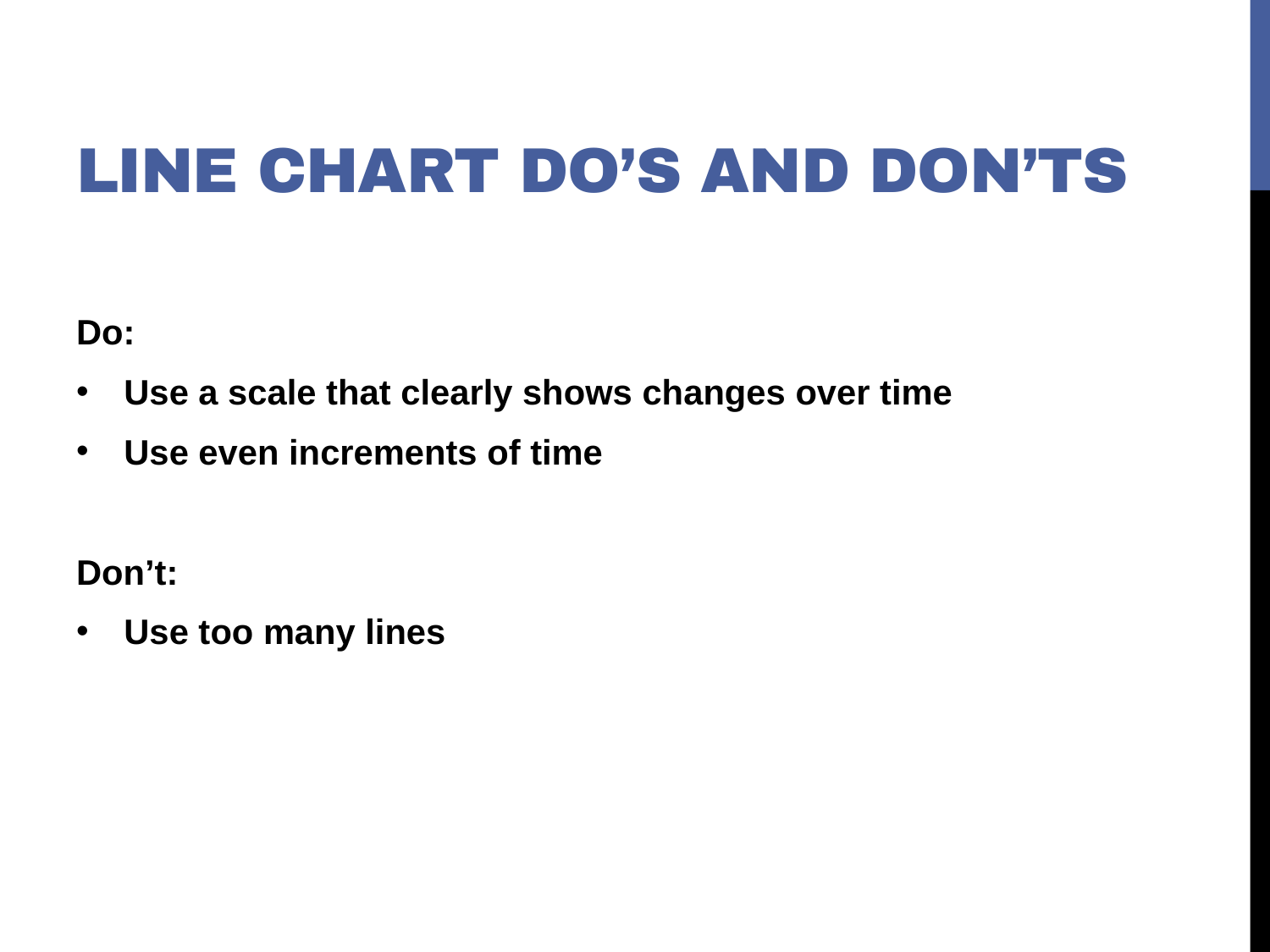

# Line chart do’s and don’ts

Do:
Use a scale that clearly shows changes over time
Use even increments of time

Don’t:
Use too many lines